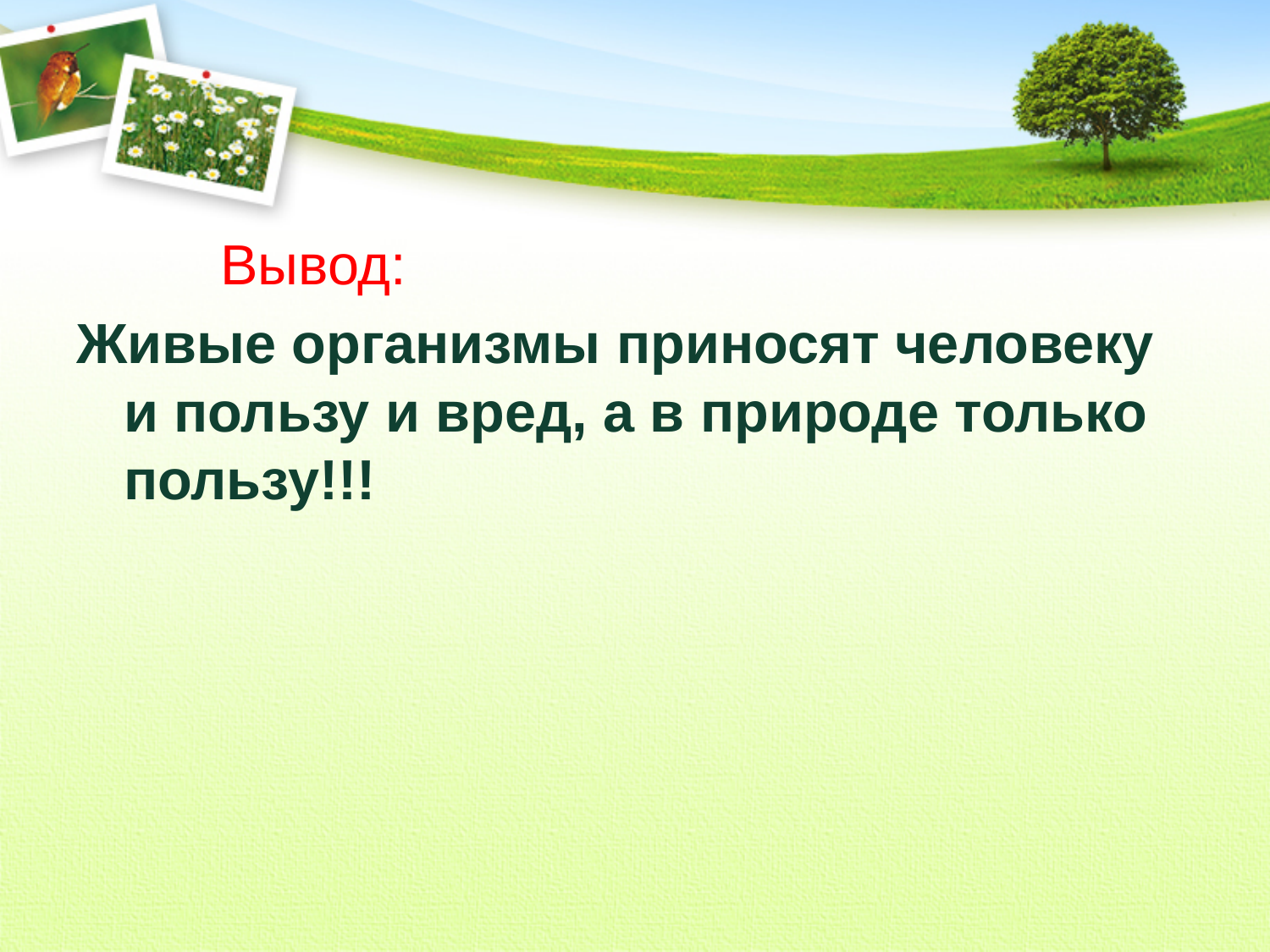

Вывод:
Живые организмы приносят человеку и пользу и вред, а в природе только пользу!!!